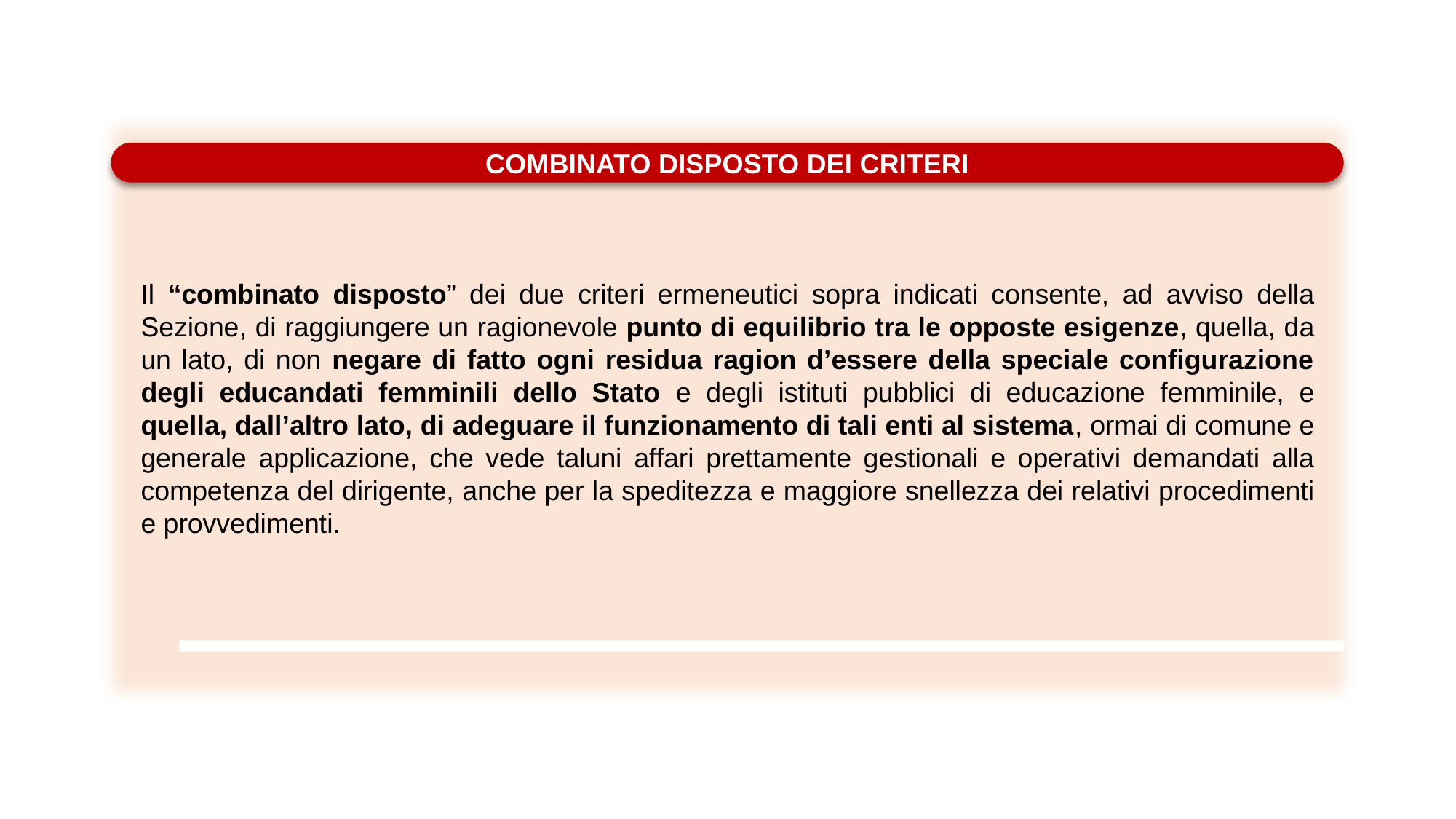

Il Ministero conclude

COMBINATO DISPOSTO DEI CRITERI
Il “combinato disposto” dei due criteri ermeneutici sopra indicati consente, ad avviso della Sezione, di raggiungere un ragionevole punto di equilibrio tra le opposte esigenze, quella, da un lato, di non negare di fatto ogni residua ragion d’essere della speciale configurazione degli educandati femminili dello Stato e degli istituti pubblici di educazione femminile, e quella, dall’altro lato, di adeguare il funzionamento di tali enti al sistema, ormai di comune e generale applicazione, che vede taluni affari prettamente gestionali e operativi demandati alla competenza del dirigente, anche per la speditezza e maggiore snellezza dei relativi procedimenti e provvedimenti.